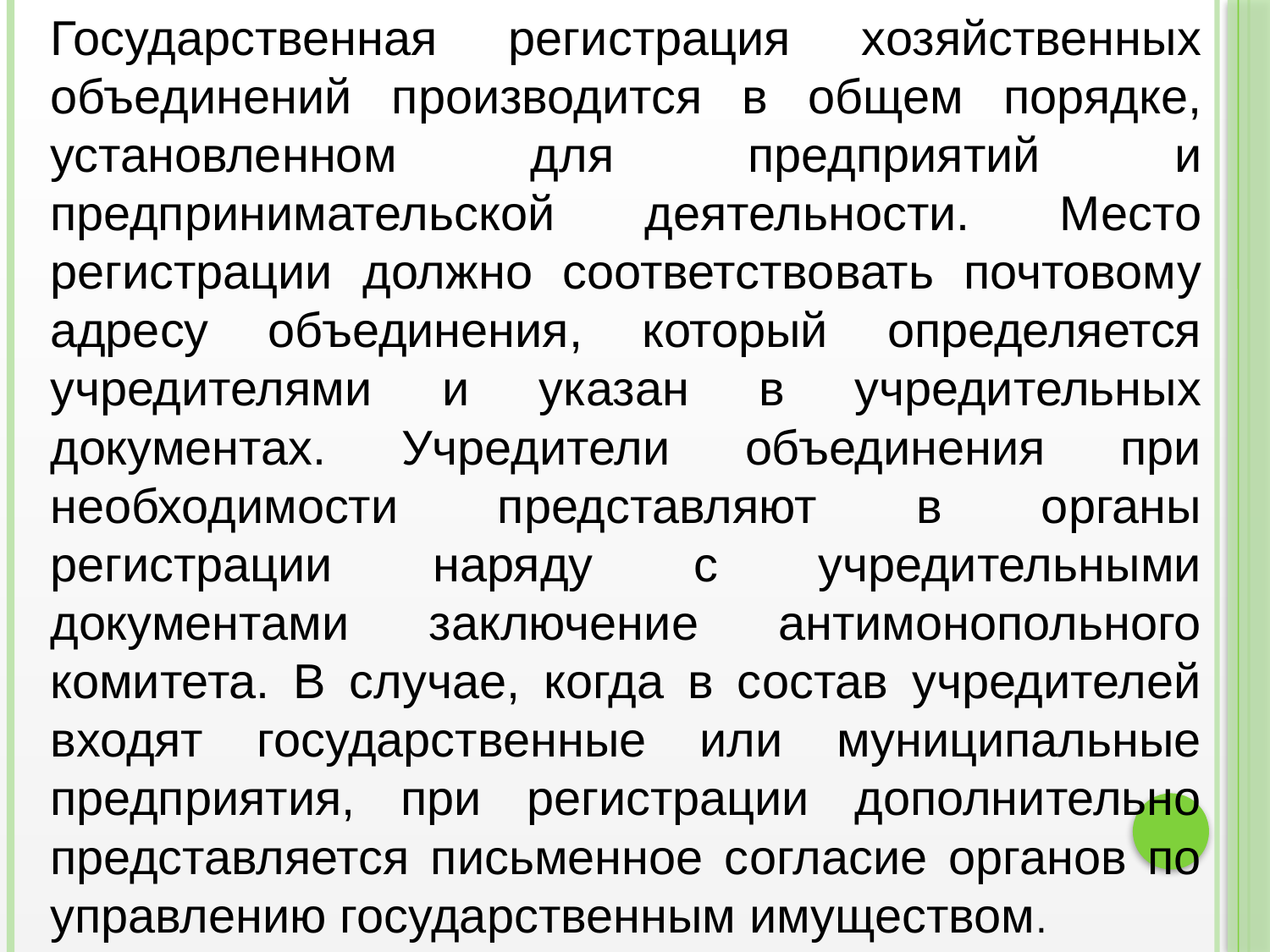

Государственная регистрация хозяйственных объединений производится в общем порядке, установленном для предприятий и предпринимательской деятельности. Место регистрации должно соответствовать почтовому адресу объединения, который определяется учредителями и указан в учредительных документах. Учредители объединения при необходимости представляют в органы регистрации наряду с учредительными документами заключение антимонопольного комитета. В случае, когда в состав учредителей входят государственные или муниципальные предприятия, при регистрации дополнительно представляется письменное согласие органов по управлению государственным имуществом.